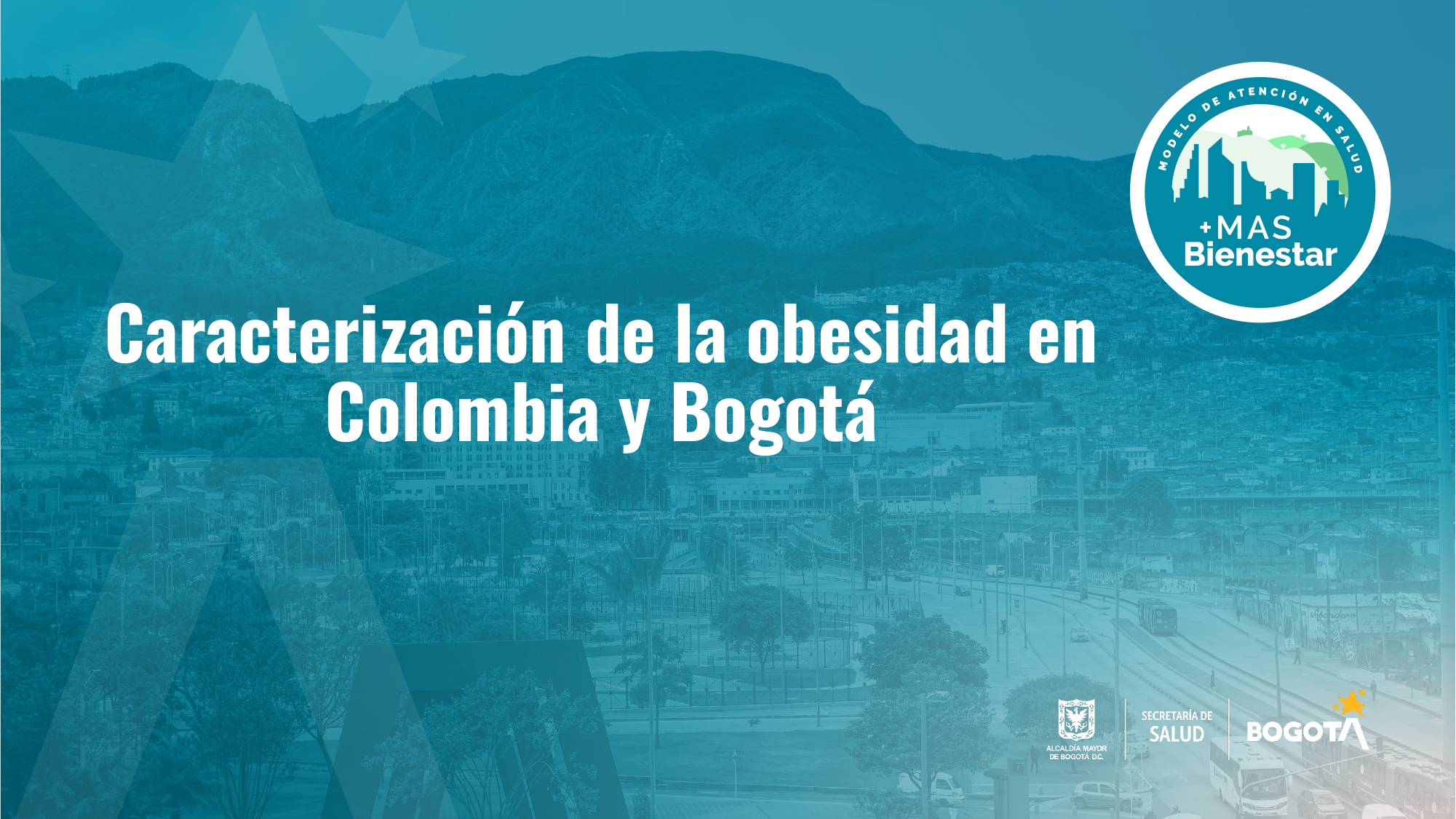

# Caracterización de la obesidad en Colombia y Bogotá